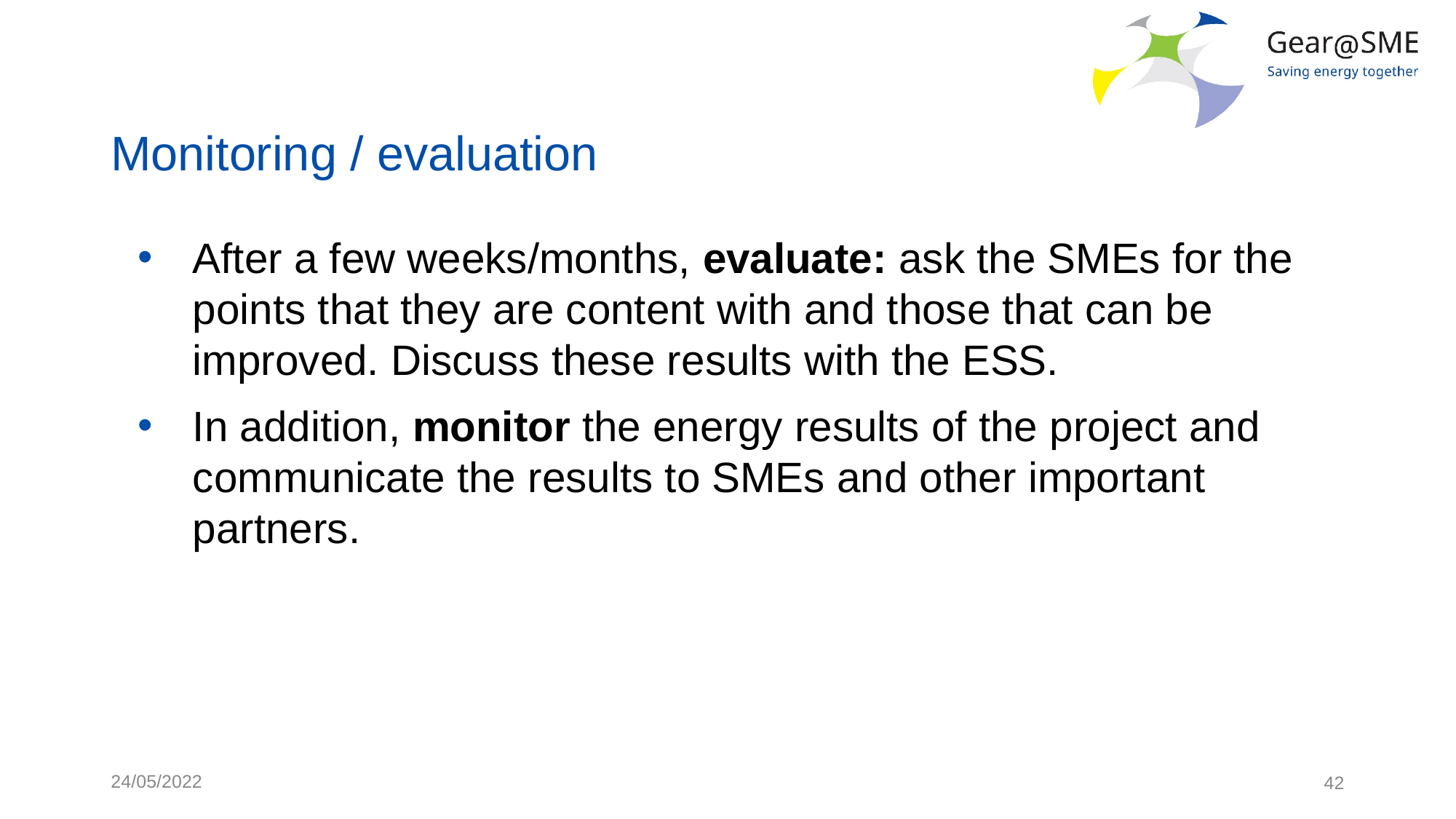

# Monitoring / evaluation
After a few weeks/months, evaluate: ask the SMEs for the points that they are content with and those that can be improved. Discuss these results with the ESS.
In addition, monitor the energy results of the project and communicate the results to SMEs and other important partners.

24/05/2022
42